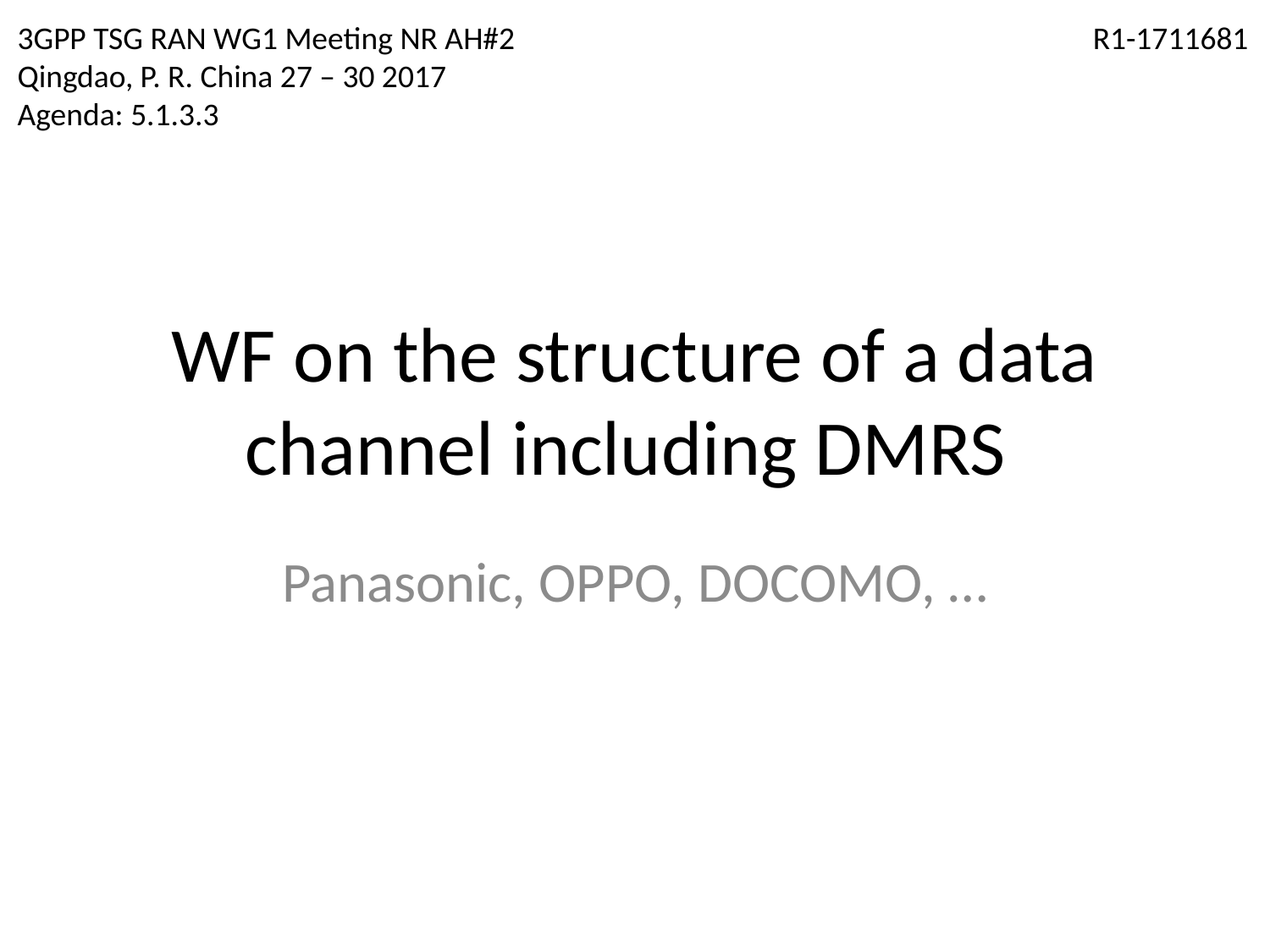

3GPP TSG RAN WG1 Meeting NR AH#2
Qingdao, P. R. China 27 – 30 2017
Agenda: 5.1.3.3
R1-1711681
# WF on the structure of a data channel including DMRS
Panasonic, OPPO, DOCOMO, …